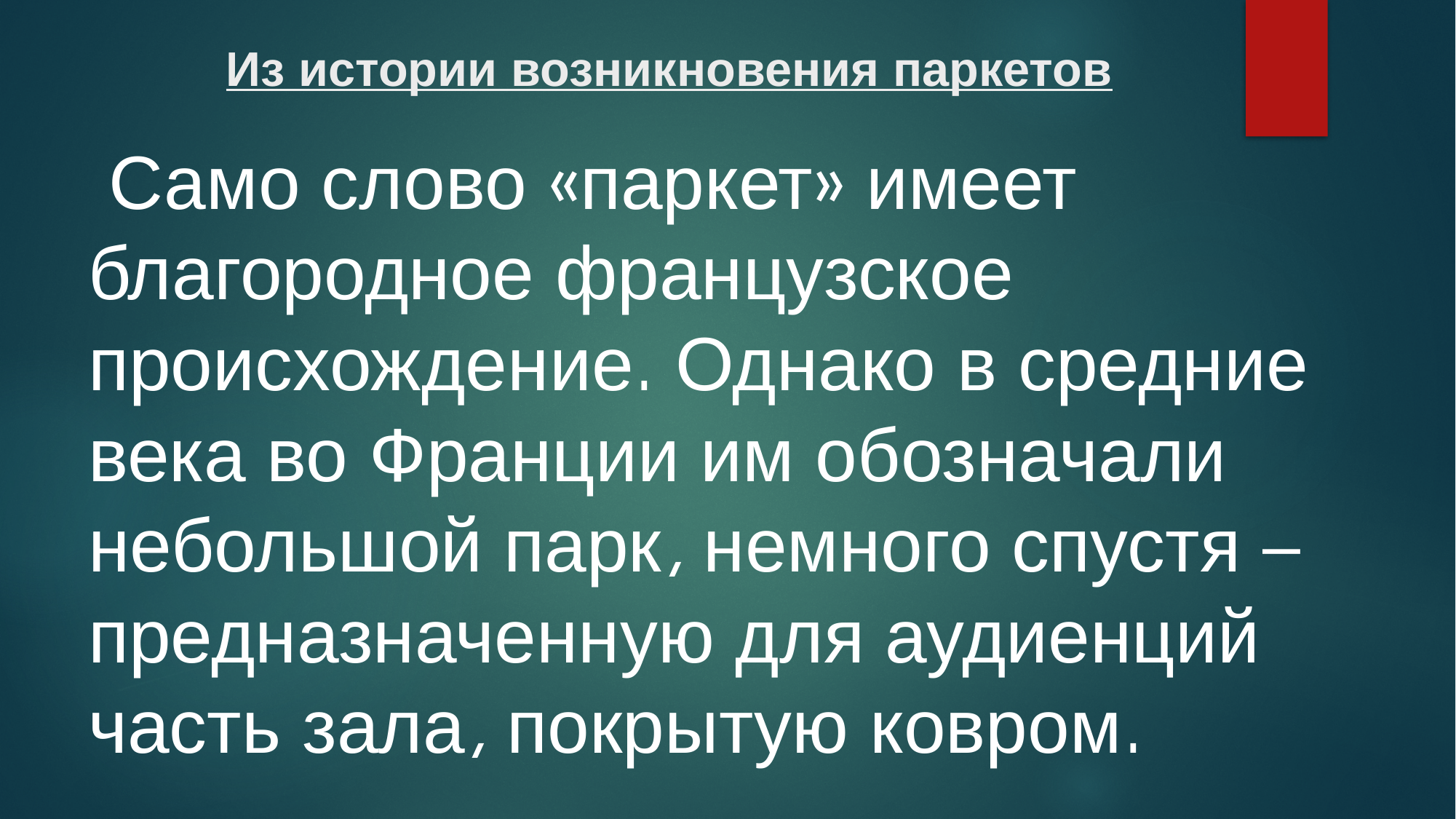

# Из истории возникновения паркетов
 Само слово «паркет» имеет благородное французское происхождение. Однако в средние века во Франции им обозначали небольшой парк, немного спустя – предназначенную для аудиенций часть зала, покрытую ковром.